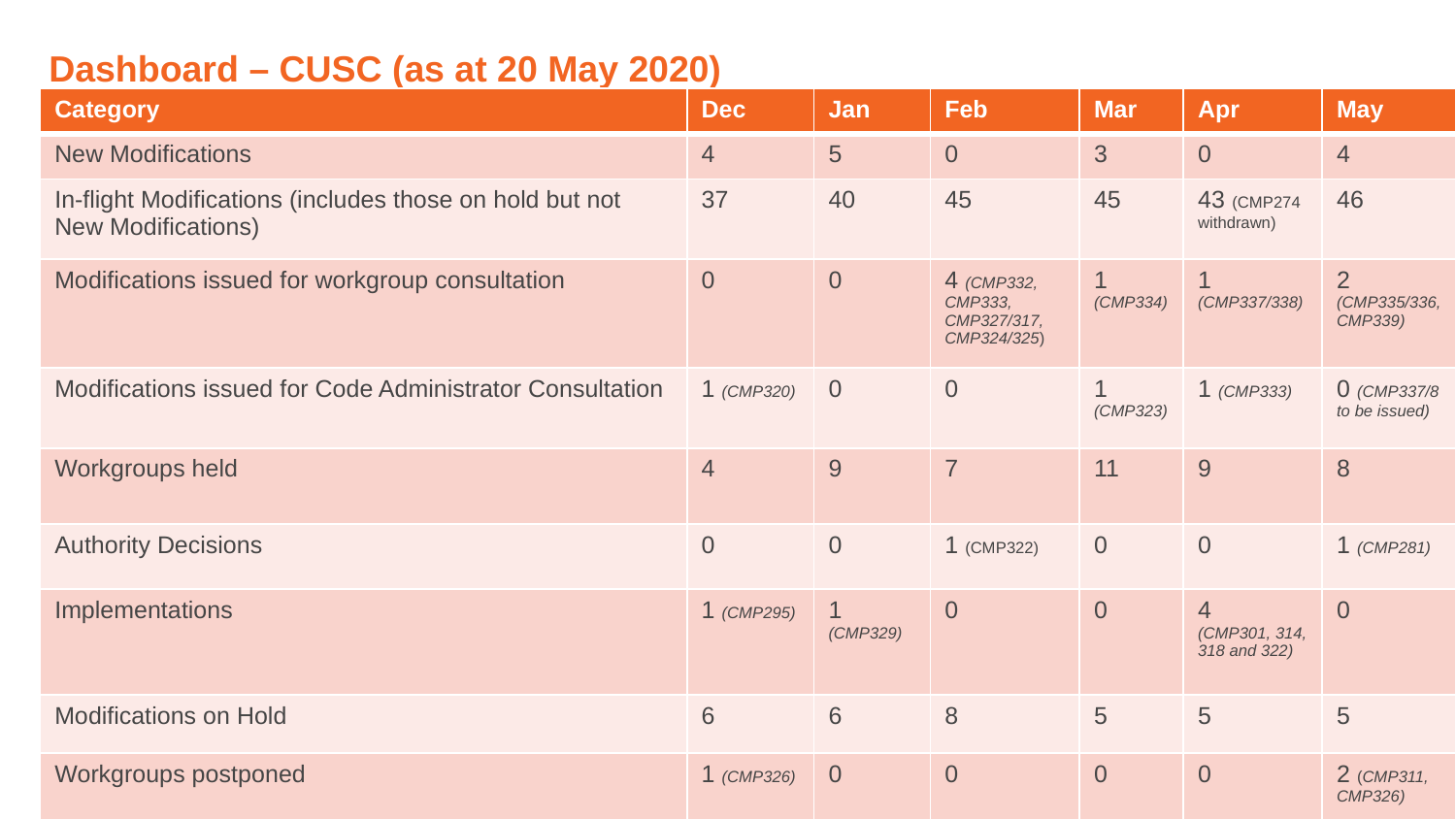

Dashboard – CUSC (as at 20 May 2020)
| Category | Dec | Jan | Feb | Mar | Apr | May |
| --- | --- | --- | --- | --- | --- | --- |
| New Modifications | 4 | 5 | 0 | 3 | 0 | 4 |
| In-flight Modifications (includes those on hold but not New Modifications) | 37 | 40 | 45 | 45 | 43 (CMP274 withdrawn) | 46 |
| Modifications issued for workgroup consultation | 0 | 0 | 4 (CMP332, CMP333, CMP327/317, CMP324/325) | 1 (CMP334) | 1 (CMP337/338) | 2 (CMP335/336, CMP339) |
| Modifications issued for Code Administrator Consultation | 1 (CMP320) | 0 | 0 | 1 (CMP323) | 1 (CMP333) | 0 (CMP337/8 to be issued) |
| Workgroups held | 4 | 9 | 7 | 11 | 9 | 8 |
| Authority Decisions | 0 | 0 | 1 (CMP322) | 0 | 0 | 1 (CMP281) |
| Implementations | 1 (CMP295) | 1 (CMP329) | 0 | 0 | 4 (CMP301, 314, 318 and 322) | 0 |
| Modifications on Hold | 6 | 6 | 8 | 5 | 5 | 5 |
| Workgroups postponed | 1 (CMP326) | 0 | 0 | 0 | 0 | 2 (CMP311, CMP326) |